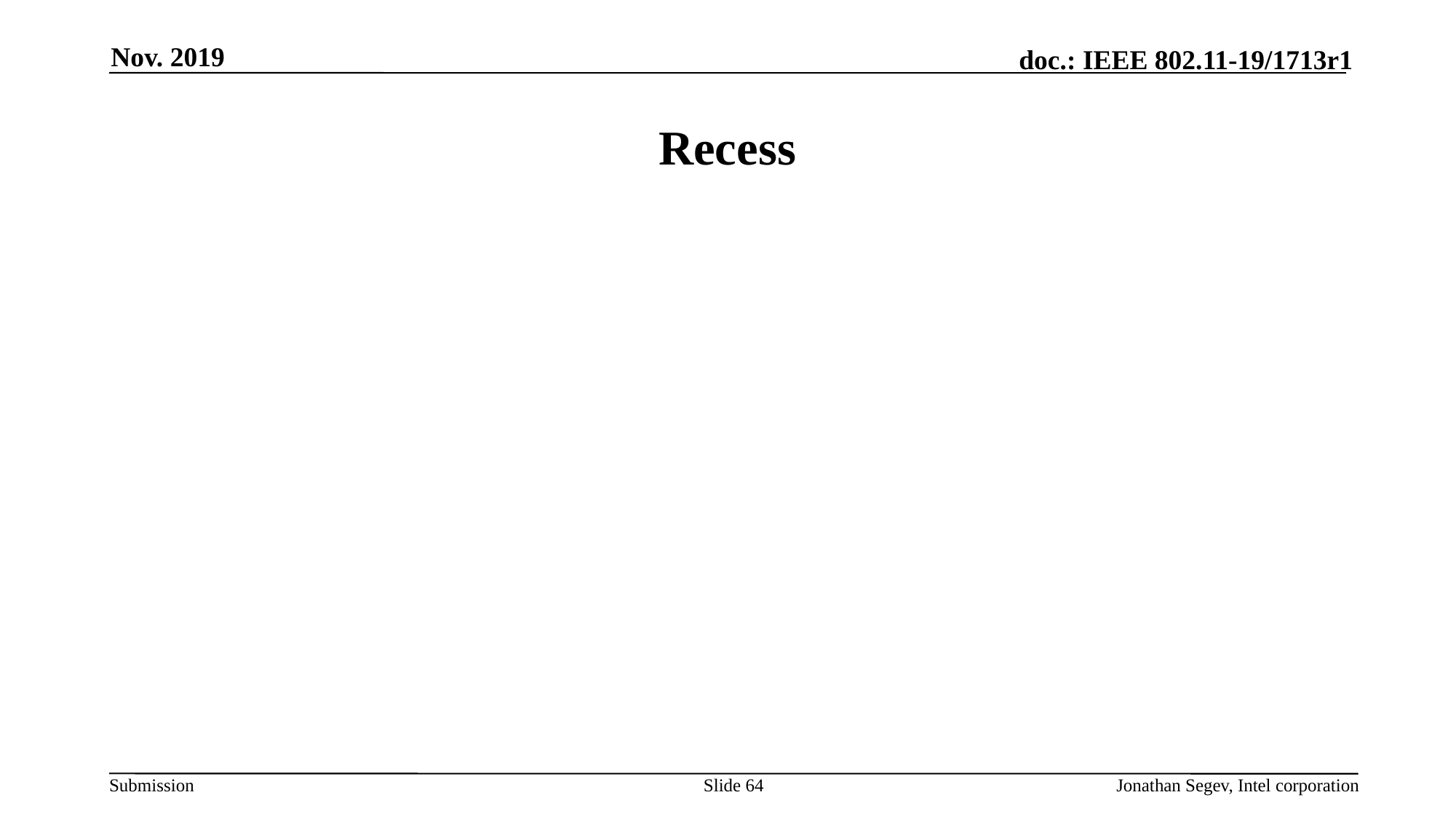

Nov. 2019
# Recess

Slide 64
Jonathan Segev, Intel corporation